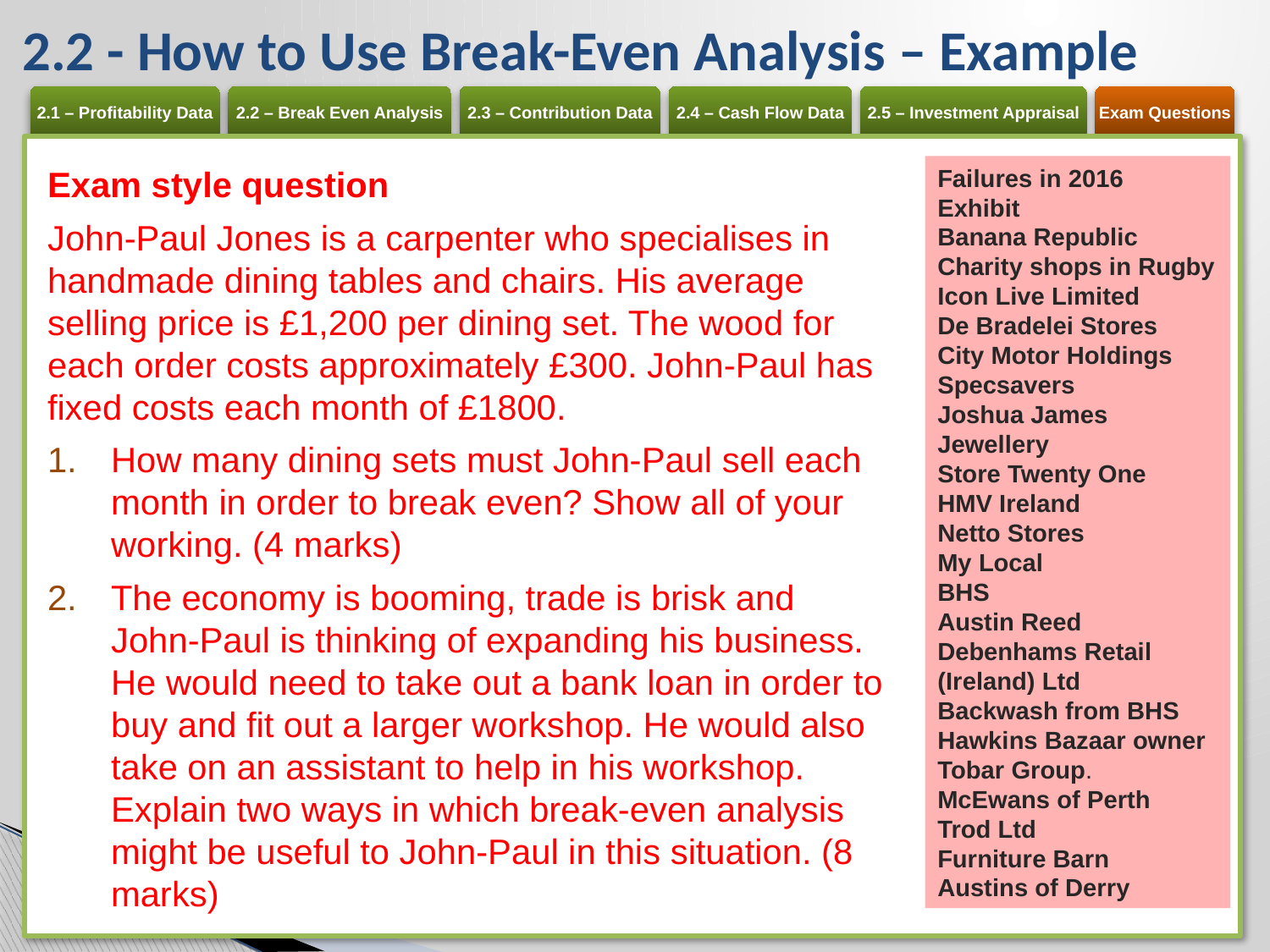

# 2.2 - How to Use Break-Even Analysis – Example
Exam style question
John-Paul Jones is a carpenter who specialises in handmade dining tables and chairs. His average selling price is £1,200 per dining set. The wood for each order costs approximately £300. John-Paul has fixed costs each month of £1800.
How many dining sets must John-Paul sell each month in order to break even? Show all of your working. (4 marks)
The economy is booming, trade is brisk and John-Paul is thinking of expanding his business. He would need to take out a bank loan in order to buy and fit out a larger workshop. He would also take on an assistant to help in his workshop. Explain two ways in which break-even analysis might be useful to John-Paul in this situation. (8 marks)
Failures in 2016
Exhibit
Banana Republic
Charity shops in Rugby
Icon Live Limited
De Bradelei Stores
City Motor Holdings
Specsavers
Joshua James Jewellery
Store Twenty One
HMV Ireland
Netto Stores
My Local
BHS
Austin Reed
Debenhams Retail (Ireland) Ltd
Backwash from BHS
Hawkins Bazaar owner Tobar Group.
McEwans of Perth
Trod Ltd
Furniture Barn
Austins of Derry